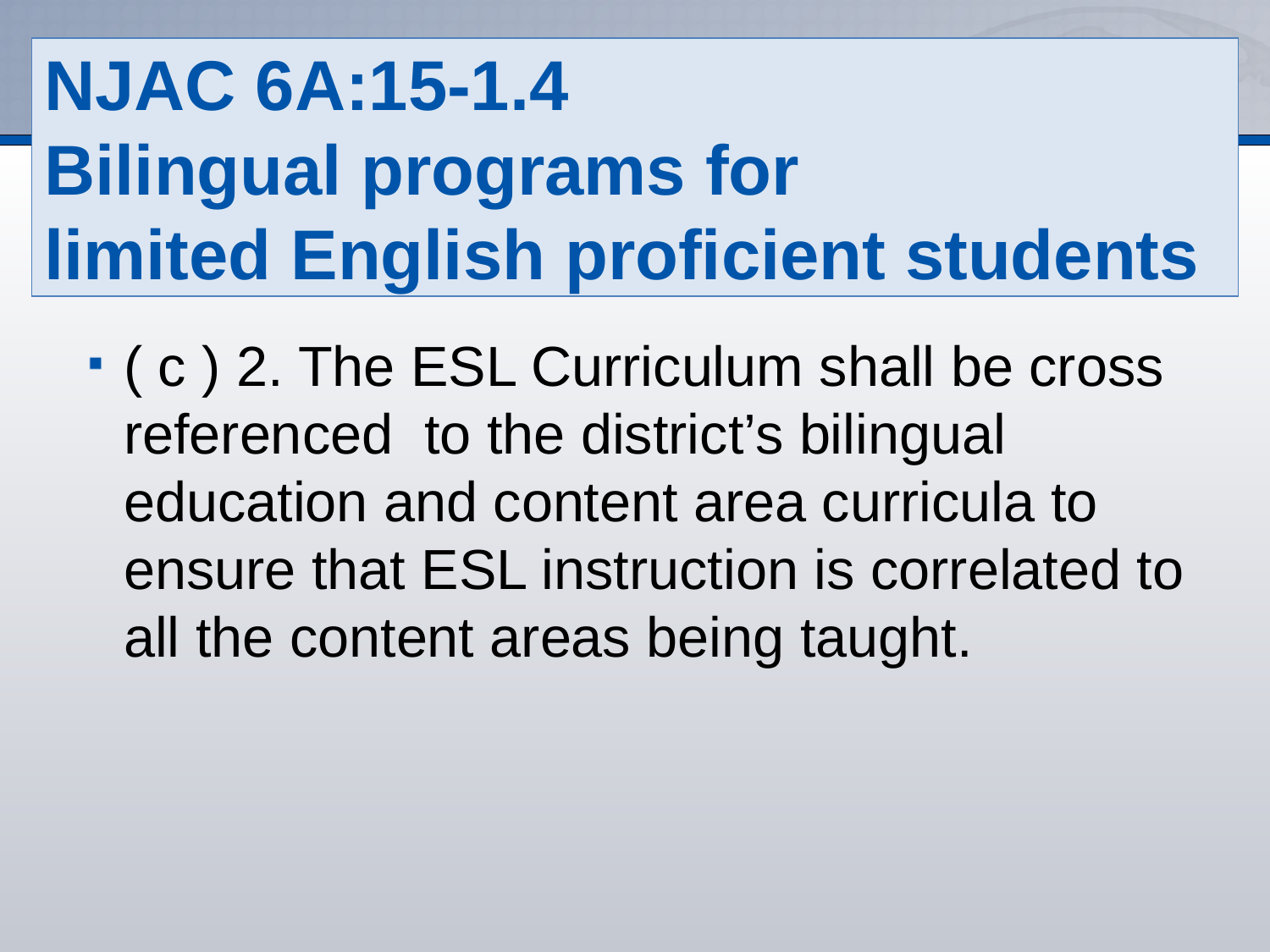

# NJAC 6A:15-1.4 Bilingual programs for limited English proficient students
NJAC 6A:15-1.4
Bilingual programs for
limited English proficient students
( c ) 2. The ESL Curriculum shall be cross referenced  to the district’s bilingual education and content area curricula to ensure that ESL instruction is correlated to all the content areas being taught.